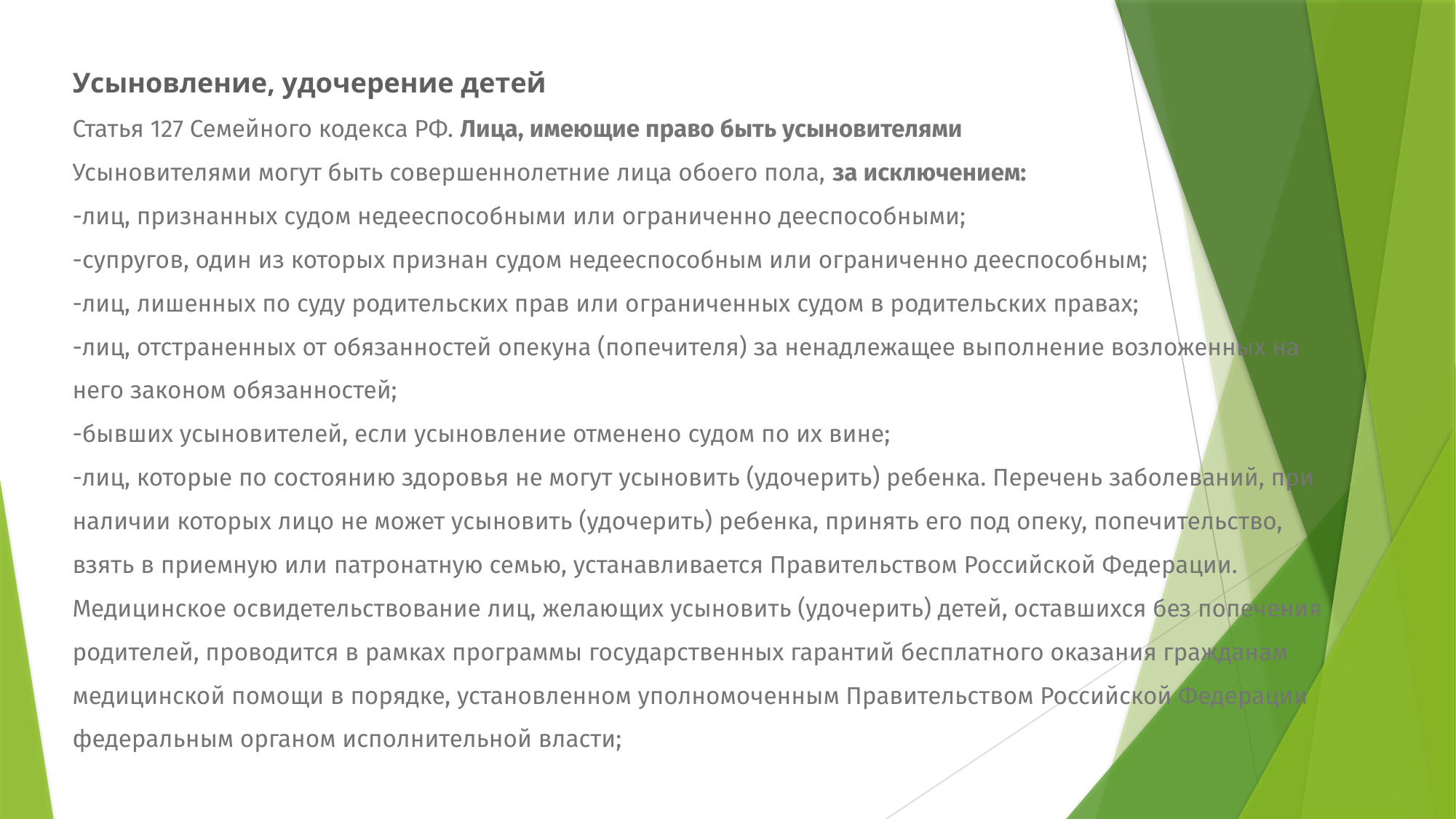

Усыновление, удочерение детей
Статья 127 Семейного кодекса РФ. Лица, имеющие право быть усыновителями
Усыновителями могут быть совершеннолетние лица обоего пола, за исключением:
-лиц, признанных судом недееспособными или ограниченно дееспособными;
-супругов, один из которых признан судом недееспособным или ограниченно дееспособным;
-лиц, лишенных по суду родительских прав или ограниченных судом в родительских правах;
-лиц, отстраненных от обязанностей опекуна (попечителя) за ненадлежащее выполнение возложенных на него законом обязанностей;
-бывших усыновителей, если усыновление отменено судом по их вине;
-лиц, которые по состоянию здоровья не могут усыновить (удочерить) ребенка. Перечень заболеваний, при наличии которых лицо не может усыновить (удочерить) ребенка, принять его под опеку, попечительство, взять в приемную или патронатную семью, устанавливается Правительством Российской Федерации. Медицинское освидетельствование лиц, желающих усыновить (удочерить) детей, оставшихся без попечения родителей, проводится в рамках программы государственных гарантий бесплатного оказания гражданам медицинской помощи в порядке, установленном уполномоченным Правительством Российской Федерации федеральным органом исполнительной власти;